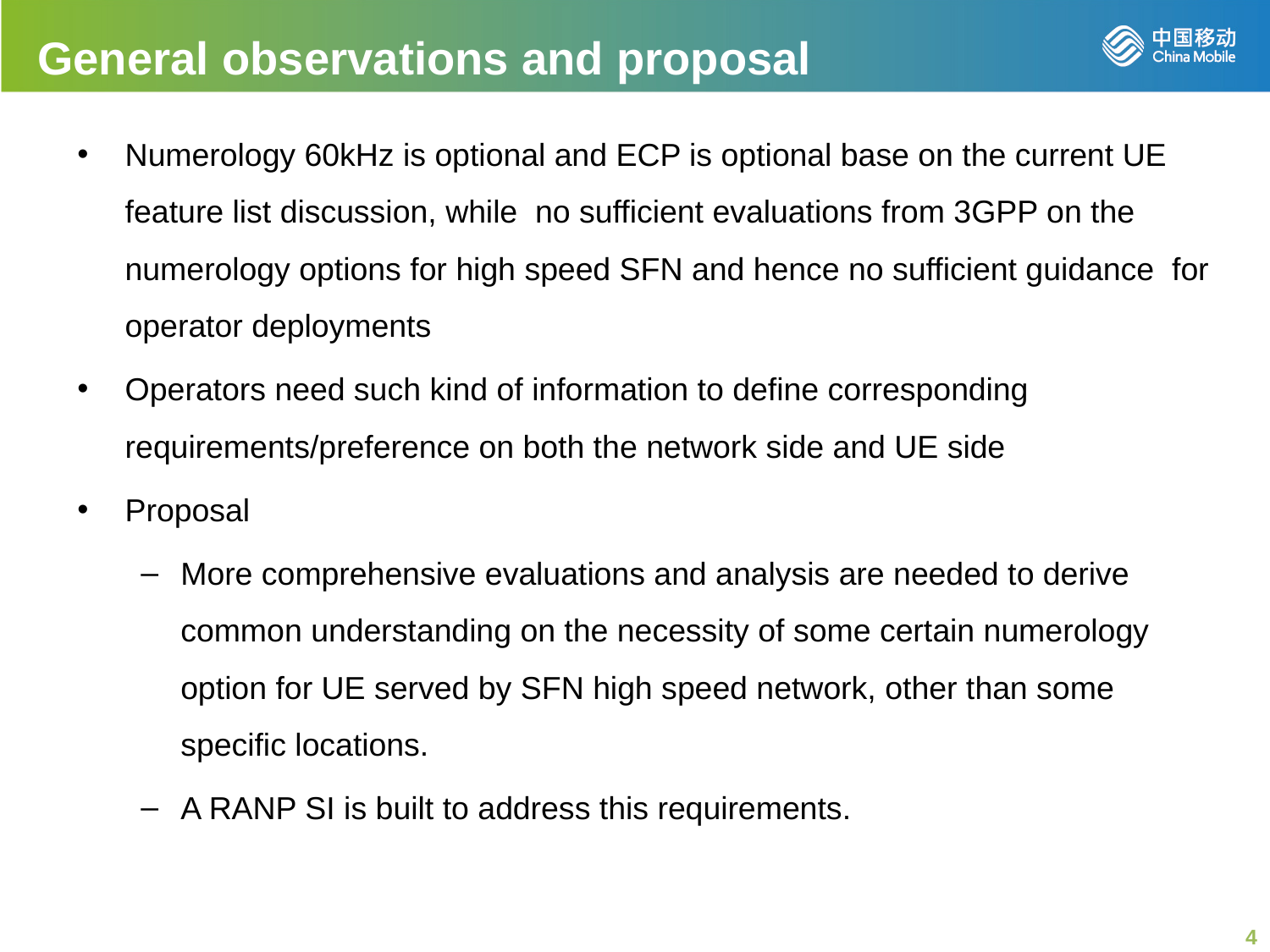

General observations and proposal
Numerology 60kHz is optional and ECP is optional base on the current UE feature list discussion, while  no sufficient evaluations from 3GPP on the numerology options for high speed SFN and hence no sufficient guidance  for operator deployments
Operators need such kind of information to define corresponding requirements/preference on both the network side and UE side
Proposal
More comprehensive evaluations and analysis are needed to derive common understanding on the necessity of some certain numerology option for UE served by SFN high speed network, other than some specific locations.
A RANP SI is built to address this requirements.